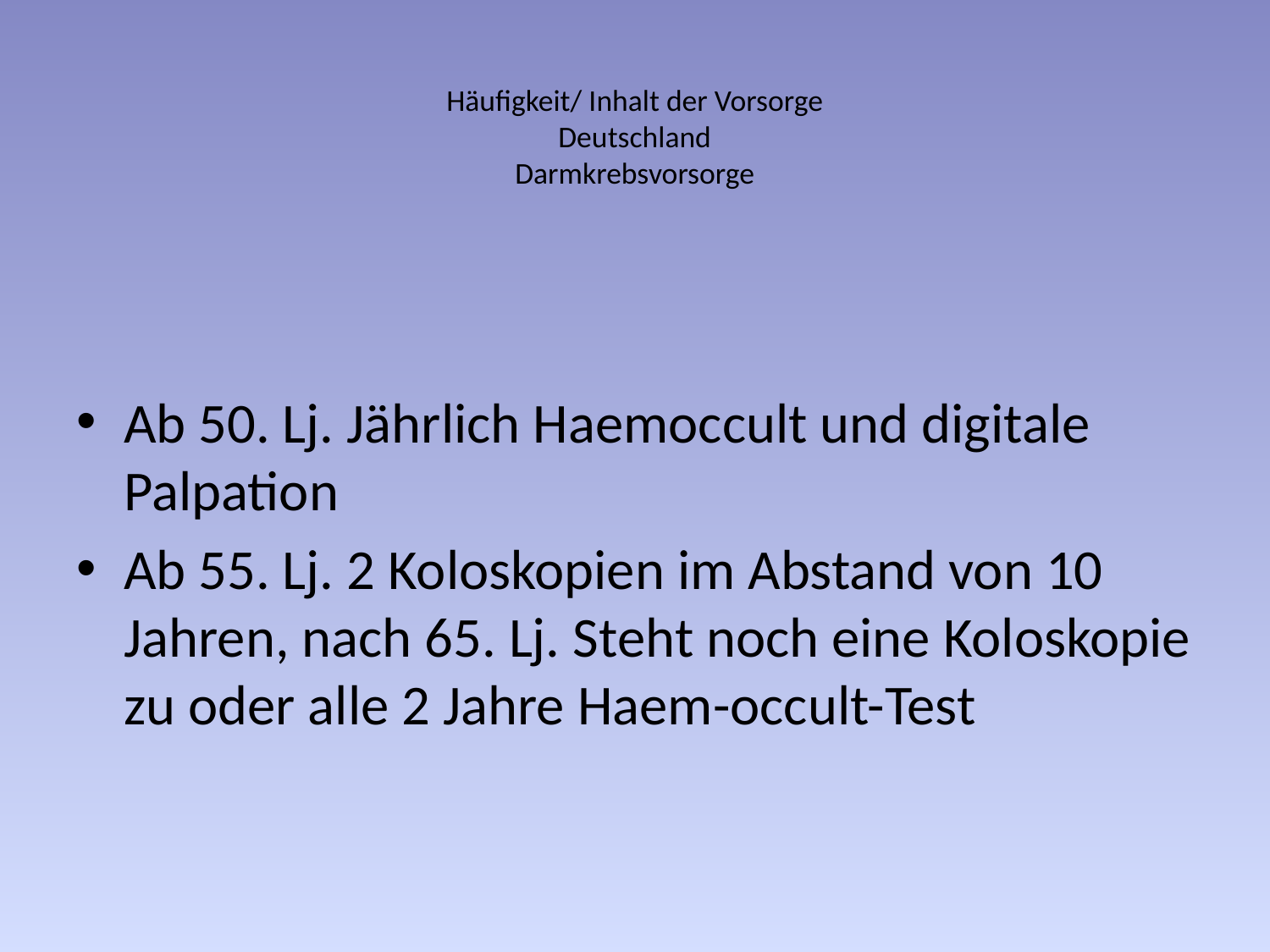

# Häufigkeit/ Inhalt der Vorsorge Deutschland Darmkrebsvorsorge

Ab 50. Lj. Jährlich Haemoccult und digitale Palpation
Ab 55. Lj. 2 Koloskopien im Abstand von 10 Jahren, nach 65. Lj. Steht noch eine Koloskopie zu oder alle 2 Jahre Haem-occult-Test